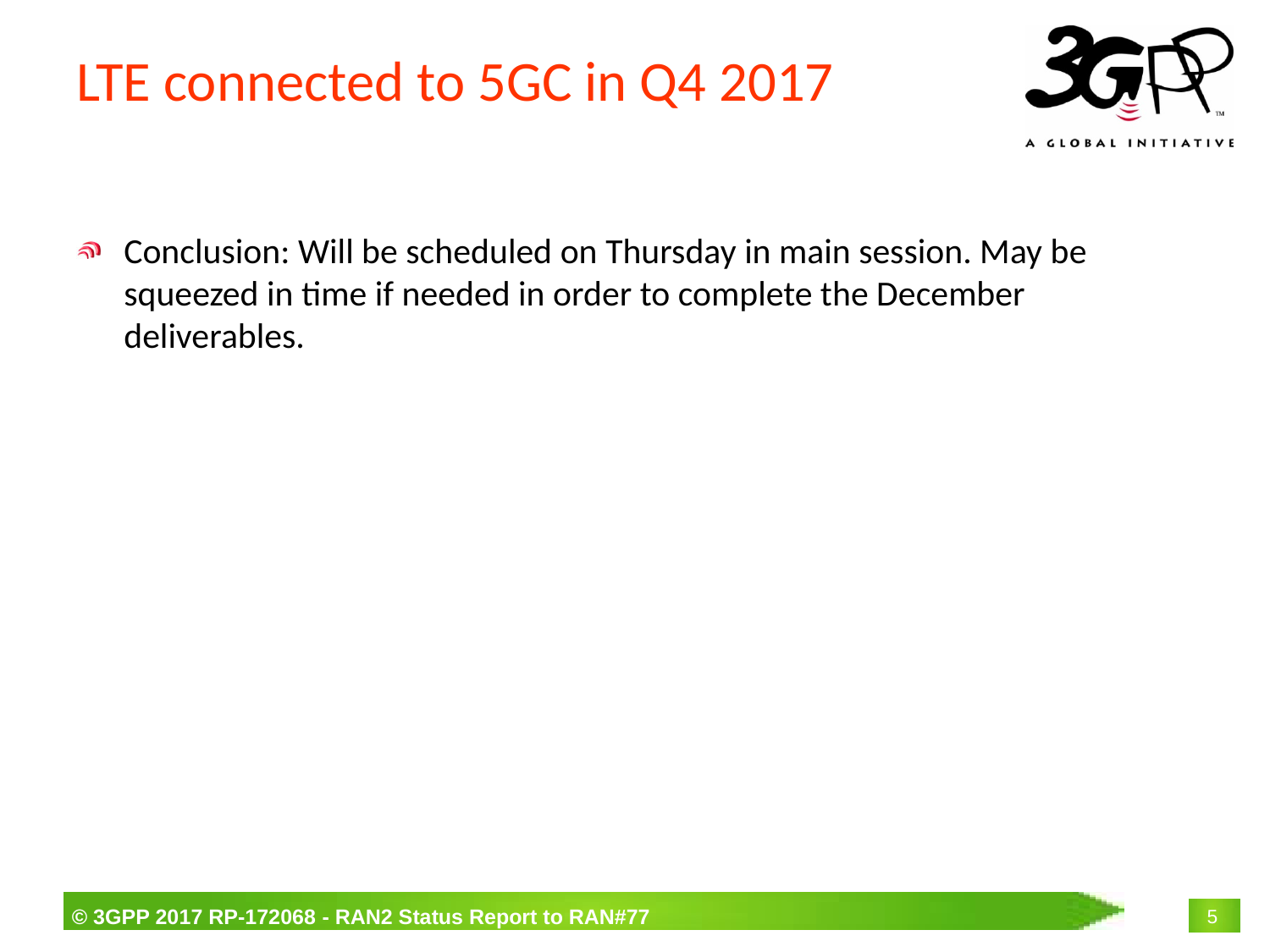

# LTE connected to 5GC in Q4 2017
Conclusion: Will be scheduled on Thursday in main session. May be squeezed in time if needed in order to complete the December deliverables.